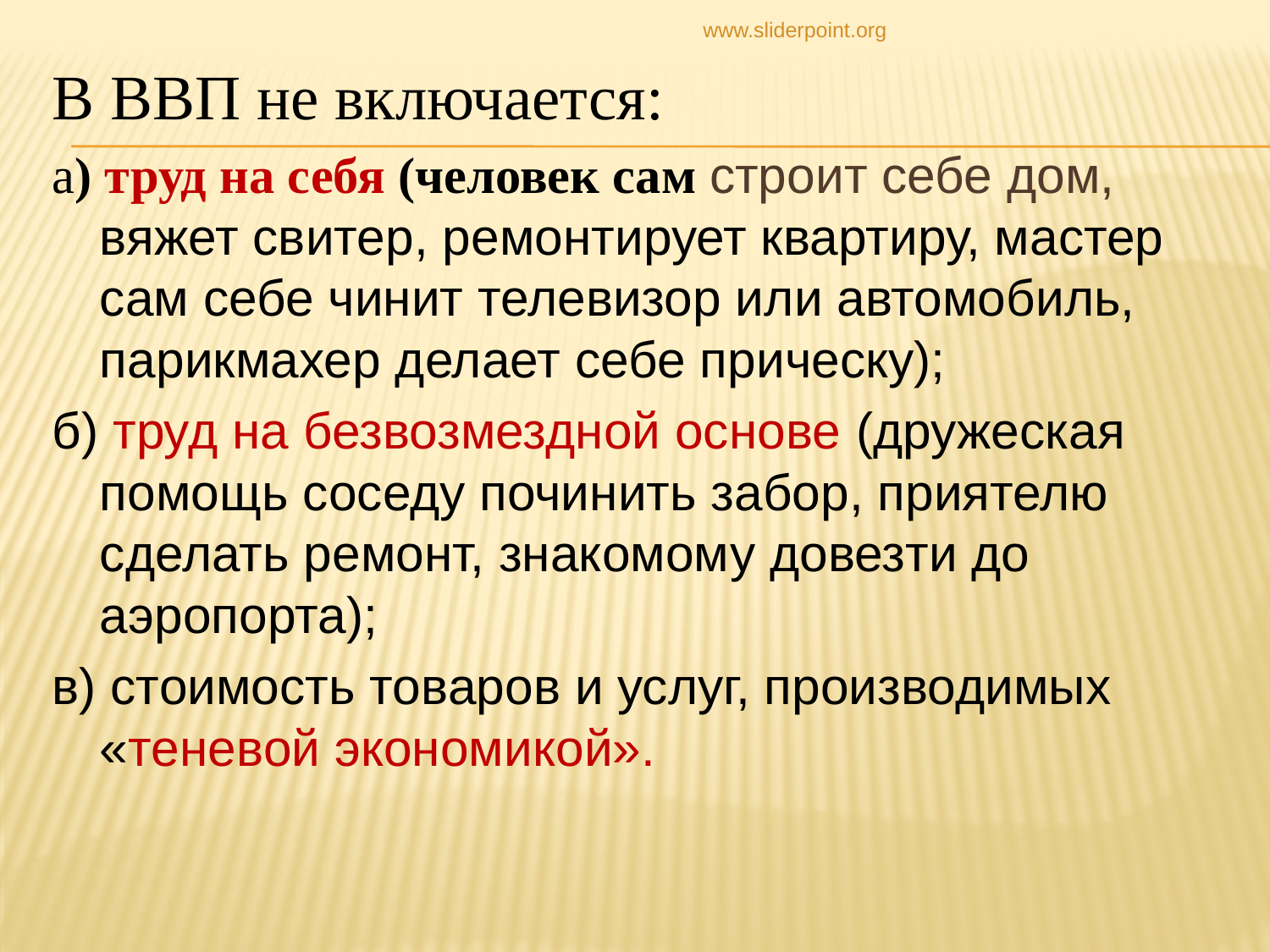

www.sliderpoint.org
В ВВП не включается:
а) труд на себя (человек сам строит себе дом, вяжет свитер, ремонтирует квартиру, мастер сам себе чинит телевизор или автомобиль, парикмахер делает себе прическу);
б) труд на безвозмездной основе (дружеская помощь соседу починить забор, приятелю сделать ремонт, знакомому довезти до аэропорта);
в) стоимость товаров и услуг, производимых «теневой экономикой».